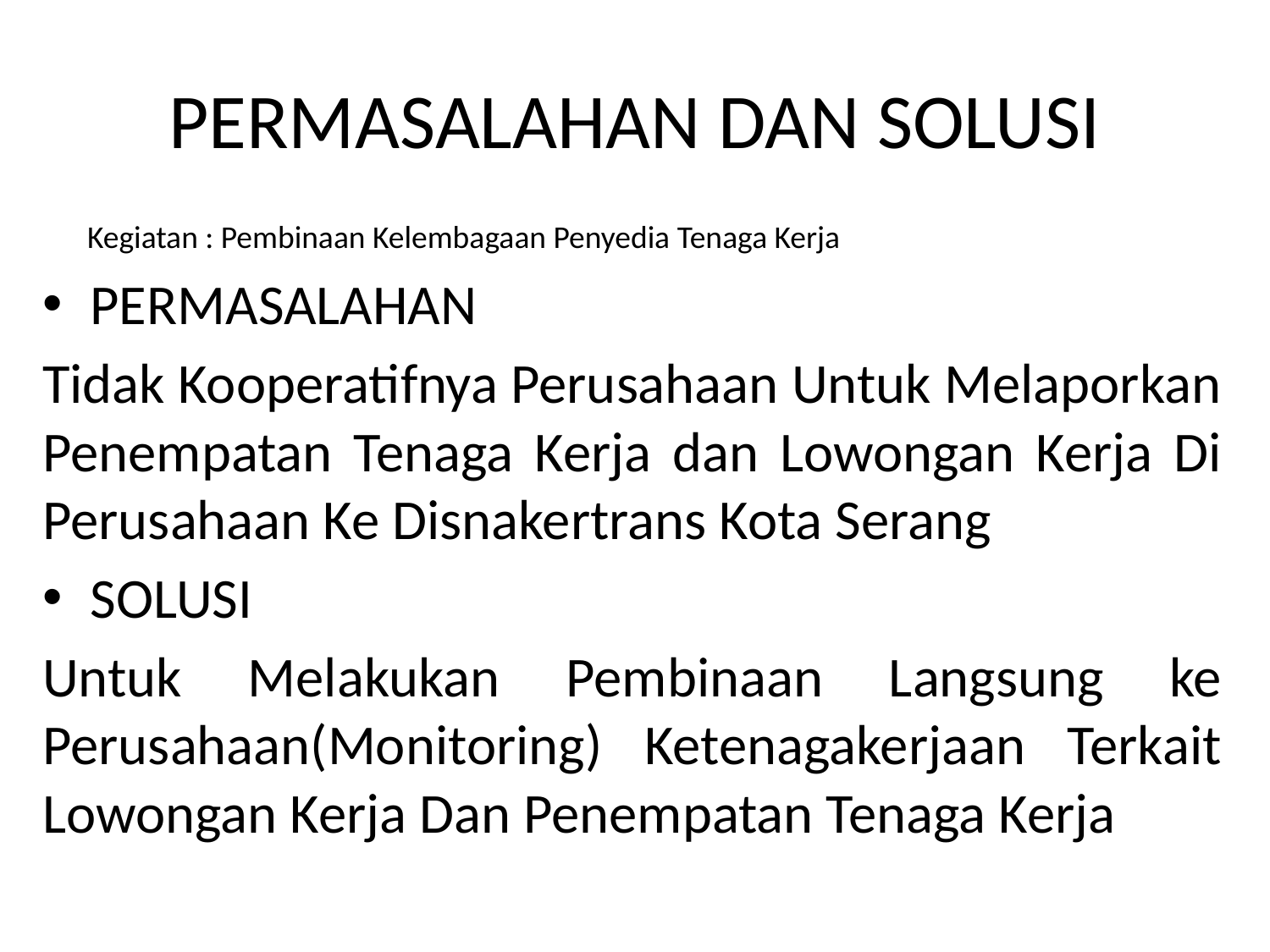

# PERMASALAHAN DAN SOLUSI
Kegiatan : Pembinaan Kelembagaan Penyedia Tenaga Kerja
PERMASALAHAN
Tidak Kooperatifnya Perusahaan Untuk Melaporkan Penempatan Tenaga Kerja dan Lowongan Kerja Di Perusahaan Ke Disnakertrans Kota Serang
SOLUSI
Untuk Melakukan Pembinaan Langsung ke Perusahaan(Monitoring) Ketenagakerjaan Terkait Lowongan Kerja Dan Penempatan Tenaga Kerja